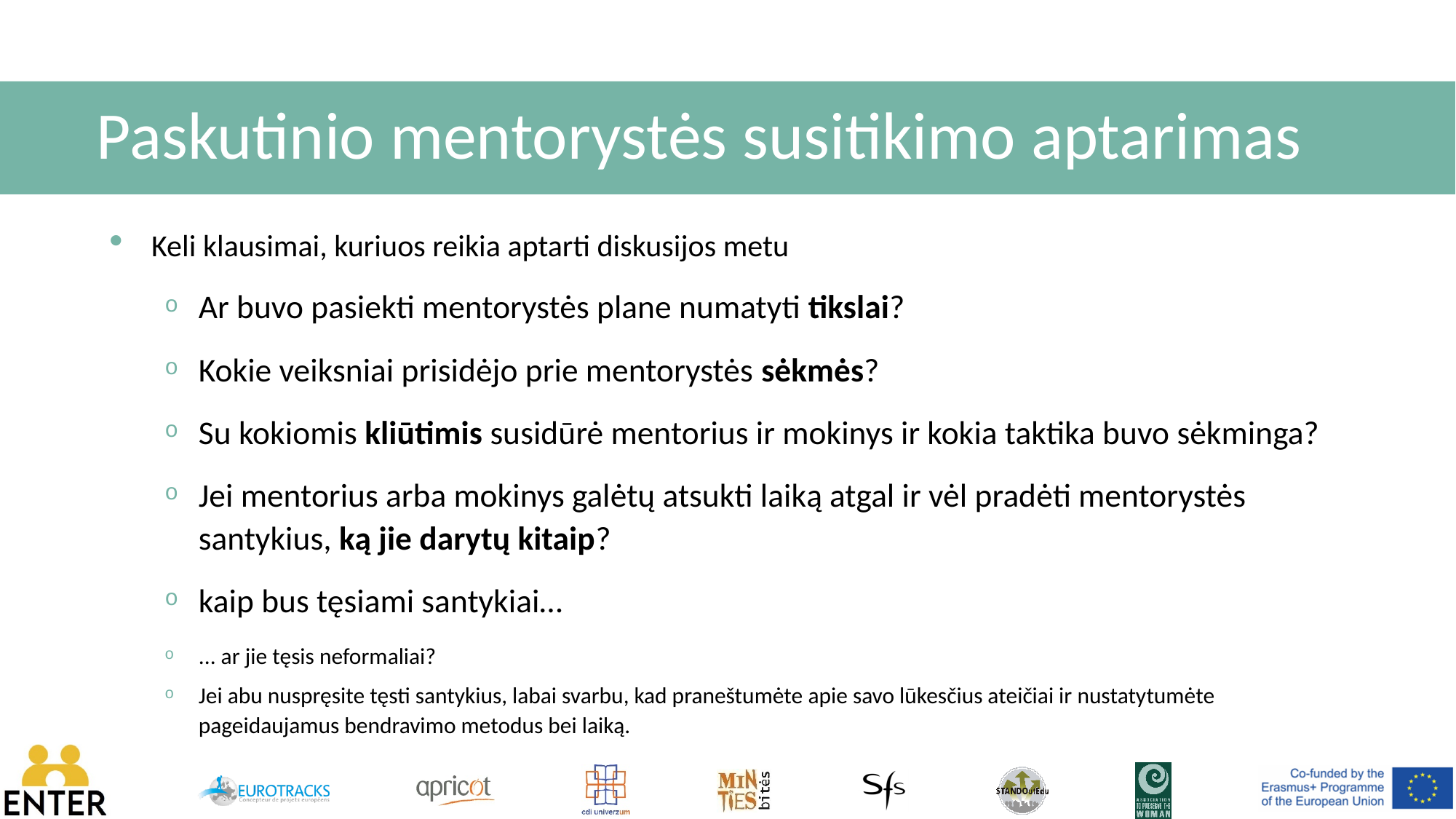

# Paskutinio mentorystės susitikimo aptarimas
Keli klausimai, kuriuos reikia aptarti diskusijos metu
Ar buvo pasiekti mentorystės plane numatyti tikslai?
Kokie veiksniai prisidėjo prie mentorystės sėkmės?
Su kokiomis kliūtimis susidūrė mentorius ir mokinys ir kokia taktika buvo sėkminga?
Jei mentorius arba mokinys galėtų atsukti laiką atgal ir vėl pradėti mentorystės santykius, ką jie darytų kitaip?
kaip bus tęsiami santykiai…
... ar jie tęsis neformaliai?
Jei abu nuspręsite tęsti santykius, labai svarbu, kad praneštumėte apie savo lūkesčius ateičiai ir nustatytumėte pageidaujamus bendravimo metodus bei laiką.